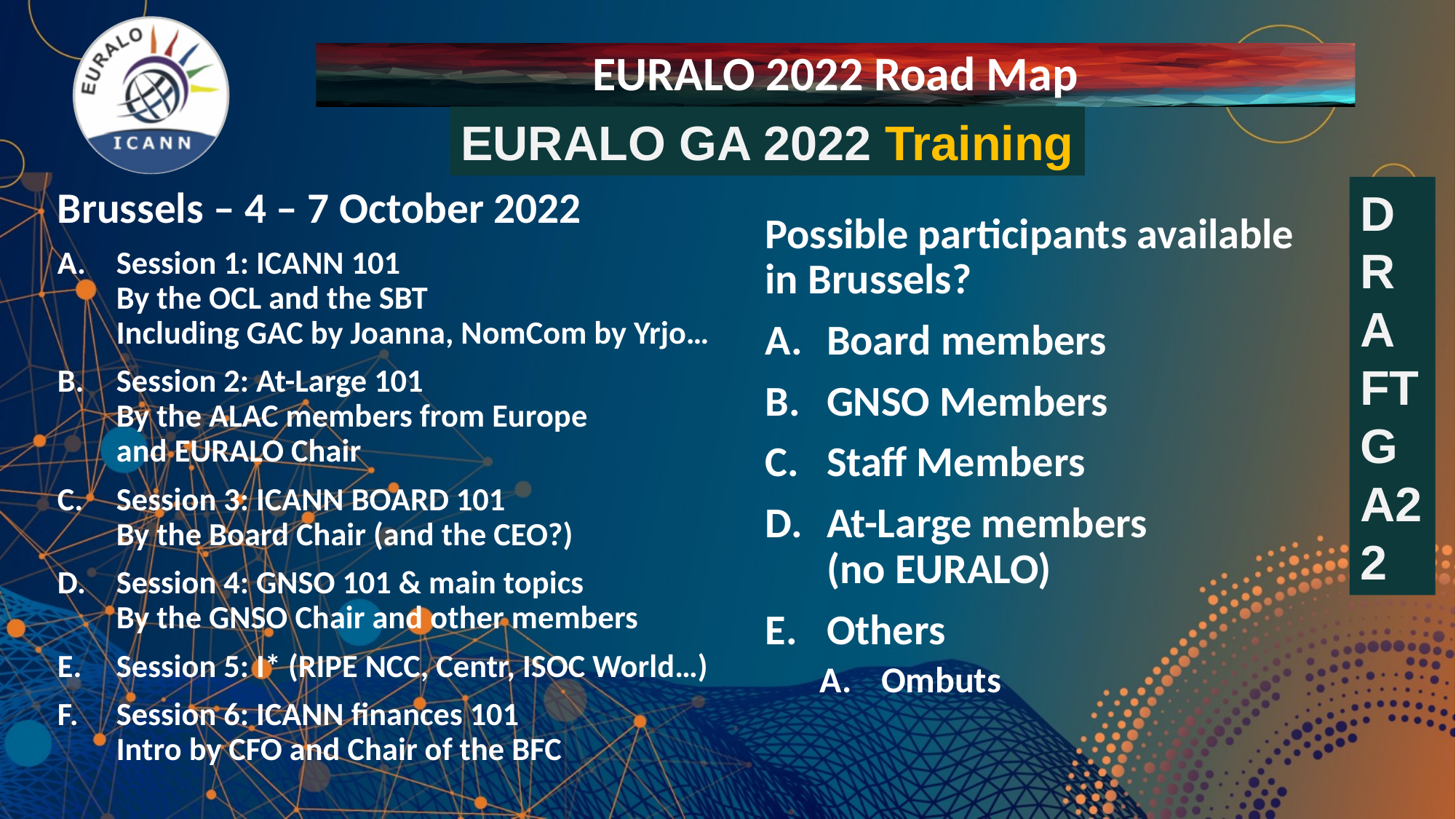

# EURALO 2022 Road Map
EURALO GA 2022 Training

DRAFTGA22
Brussels – 4 – 7 October 2022
Session 1: ICANN 101
By the OCL and the SBT
Including GAC by Joanna, NomCom by Yrjo…
Session 2: At-Large 101
By the ALAC members from Europe
and EURALO Chair
Session 3: ICANN BOARD 101
By the Board Chair (and the CEO?)
Session 4: GNSO 101 & main topics
By the GNSO Chair and other members
Session 5: I* (RIPE NCC, Centr, ISOC World…)
Session 6: ICANN finances 101
Intro by CFO and Chair of the BFC
Possible participants available in Brussels?
Board members
GNSO Members
Staff Members
At-Large members
(no EURALO)
Others
Ombuts